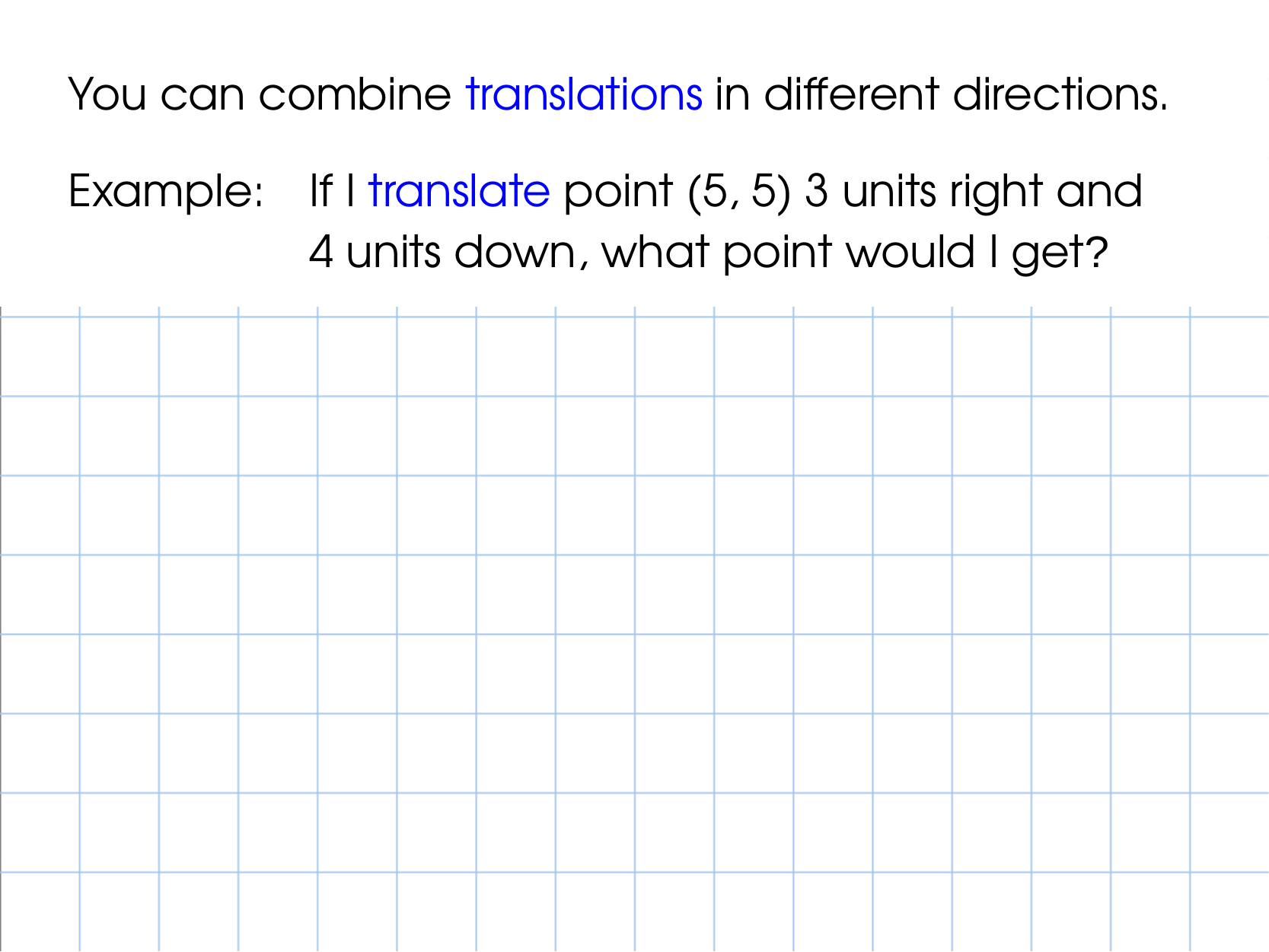

You can combine translations in different directions.
Example:
If I translate point (5, 5) 3 units right and 4 units down, what point would I get?